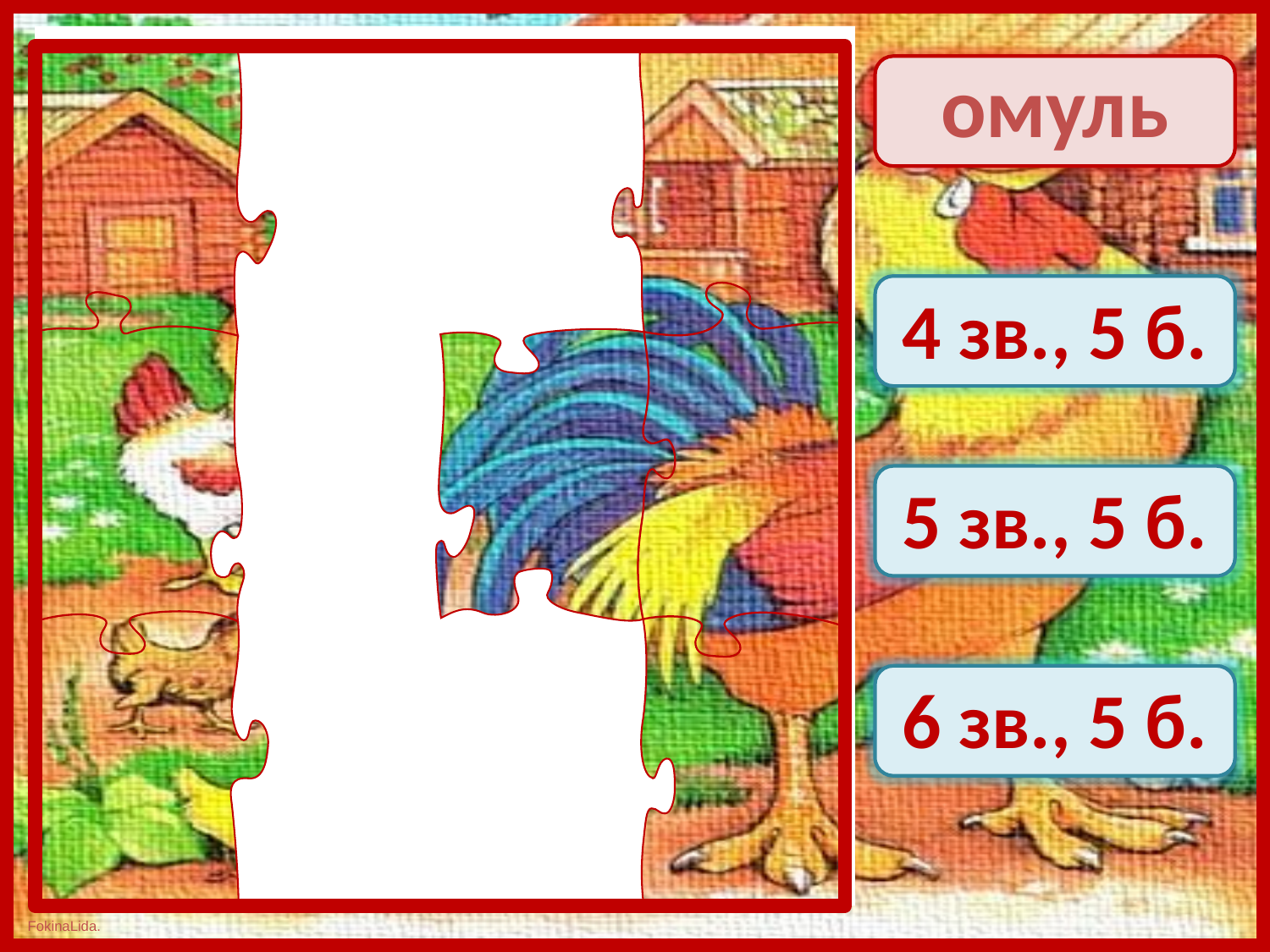

омуль
4 зв., 5 б.

5 зв., 5 б.

6 зв., 5 б.